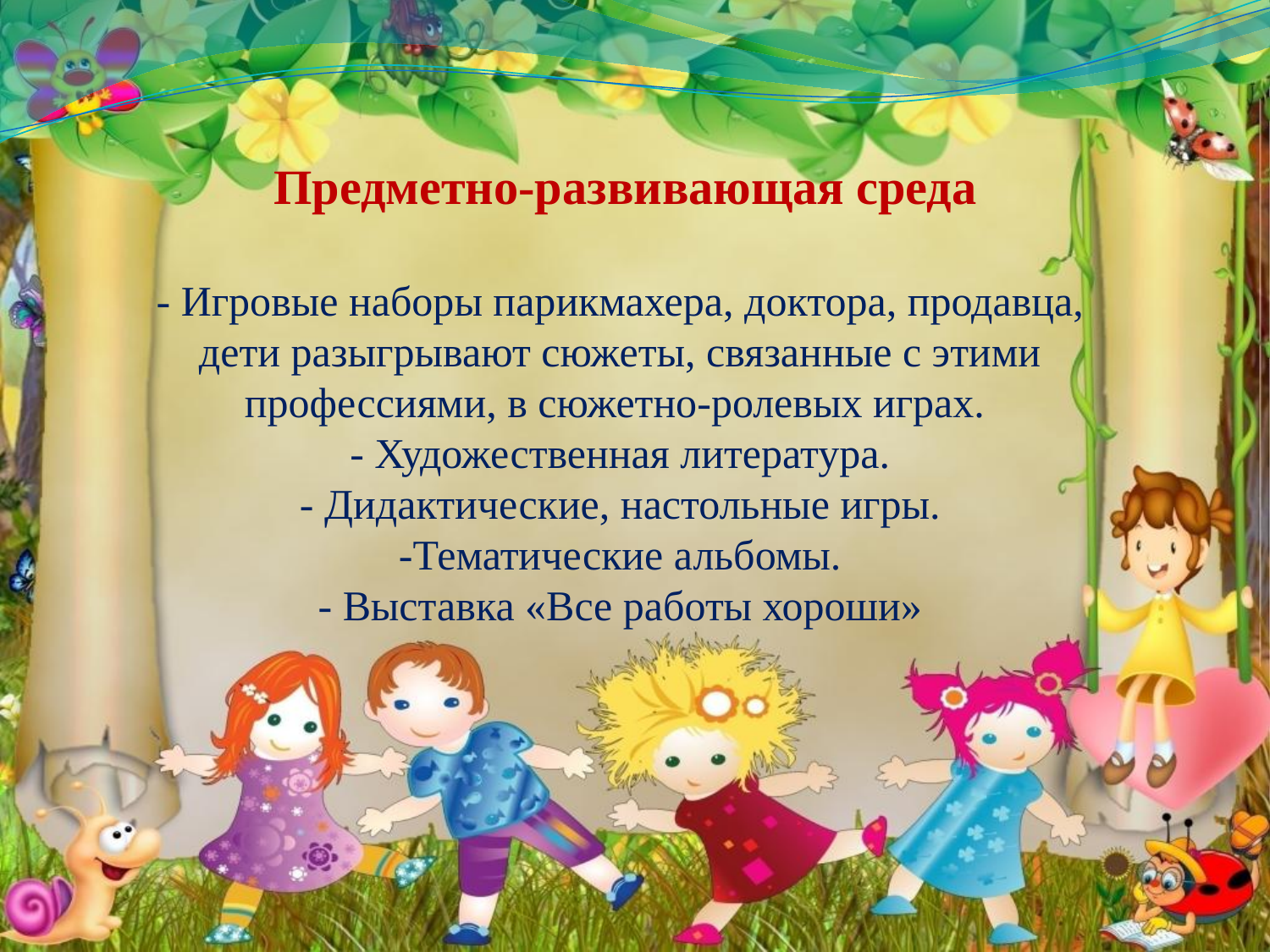

Предметно-развивающая среда

- Игровые наборы парикмахера, доктора, продавца, дети разыгрывают сюжеты, связанные с этими профессиями, в сюжетно-ролевых играх.
- Художественная литература.
- Дидактические, настольные игры.
-Тематические альбомы.
- Выставка «Все работы хороши»